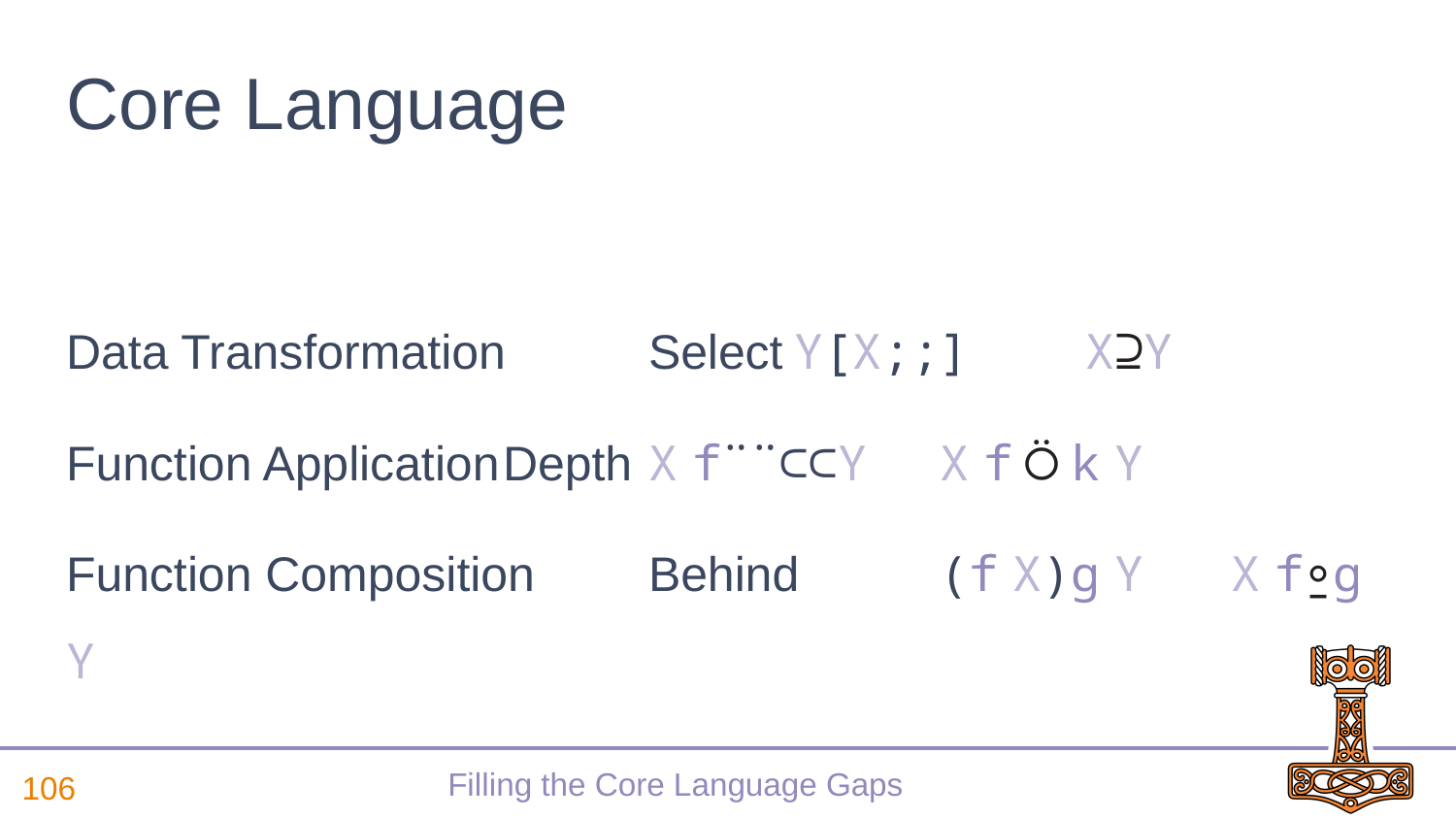

# Core Language

Data Transformation	Select	Y[X;;]	X⊇Y
FunctioniApplication	Depth	X f¨¨⊂⊂Y	X f⍥k Y
Function Composition	Behind	(f X)g Y	X f⍛g Y